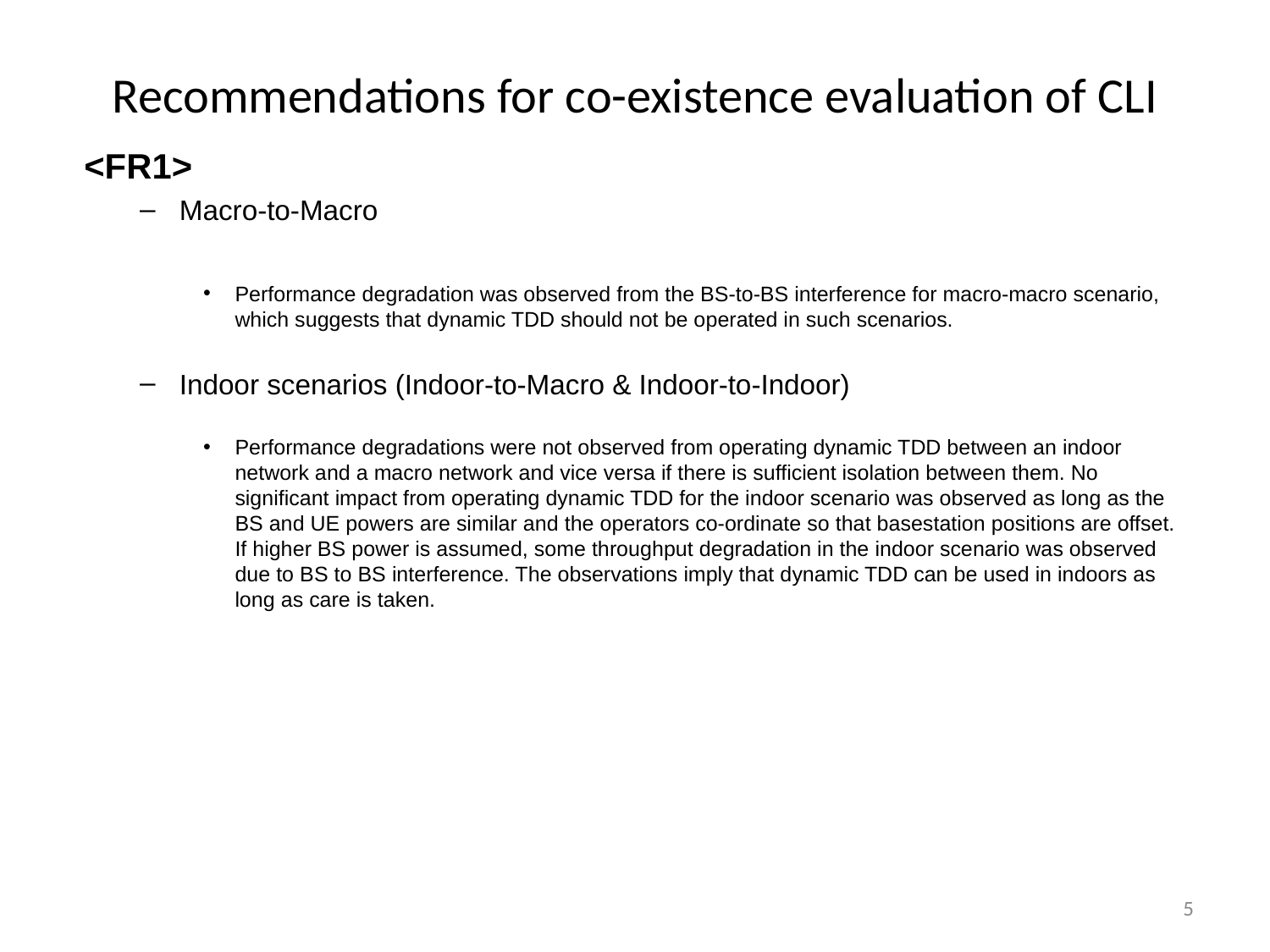

# Recommendations for co-existence evaluation of CLI
<FR1>
Macro-to-Macro

Performance degradation was observed from the BS-to-BS interference for macro-macro scenario, which suggests that dynamic TDD should not be operated in such scenarios.

Indoor scenarios (Indoor-to-Macro & Indoor-to-Indoor)

Performance degradations were not observed from operating dynamic TDD between an indoor network and a macro network and vice versa if there is sufficient isolation between them. No significant impact from operating dynamic TDD for the indoor scenario was observed as long as the BS and UE powers are similar and the operators co-ordinate so that basestation positions are offset. If higher BS power is assumed, some throughput degradation in the indoor scenario was observed due to BS to BS interference. The observations imply that dynamic TDD can be used in indoors as long as care is taken.

5